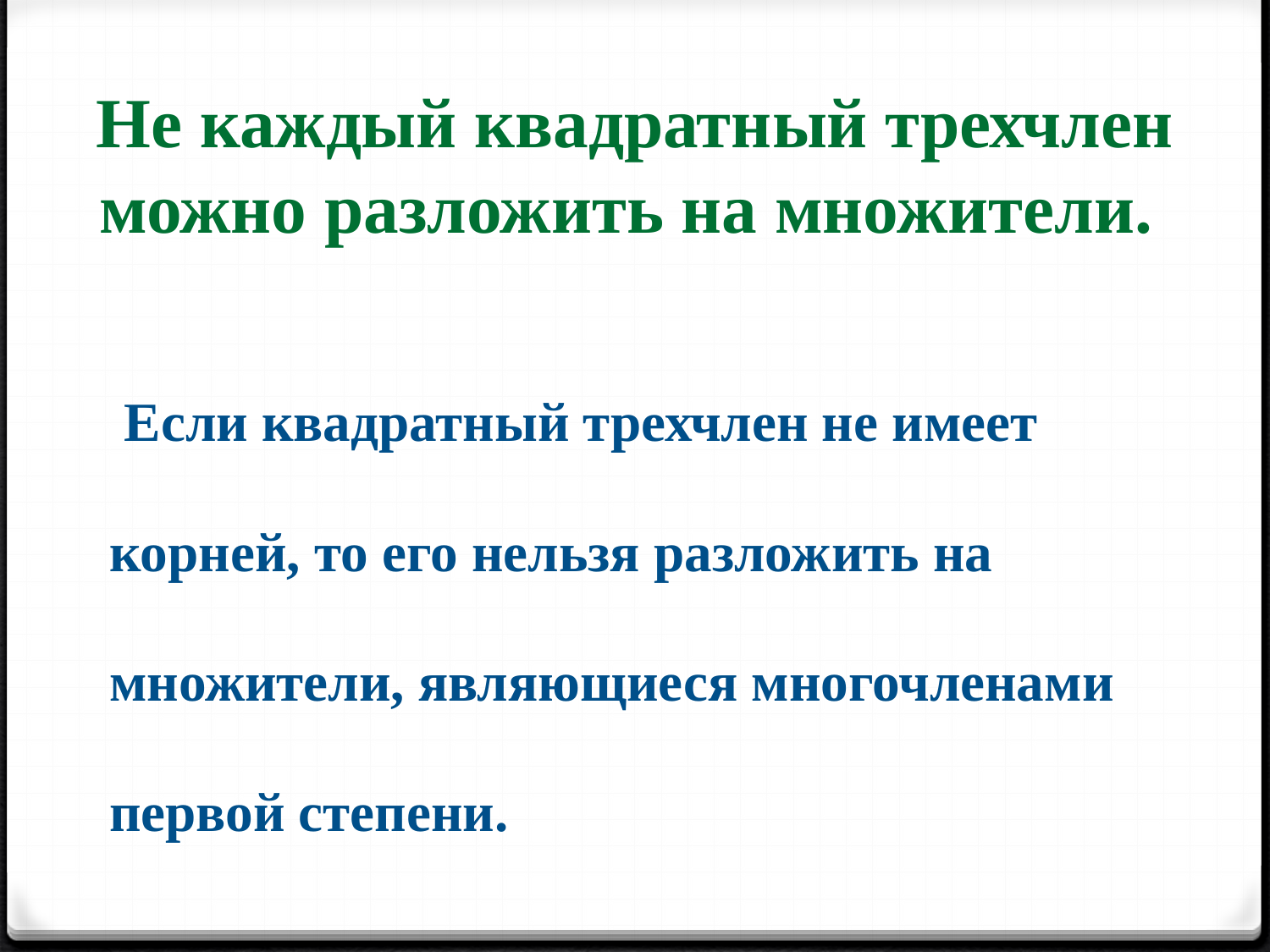

# Не каждый квадратный трехчлен можно разложить на множители.
     Если квадратный трехчлен не имеет корней, то его нельзя разложить на множители, являющиеся многочленами первой степени.